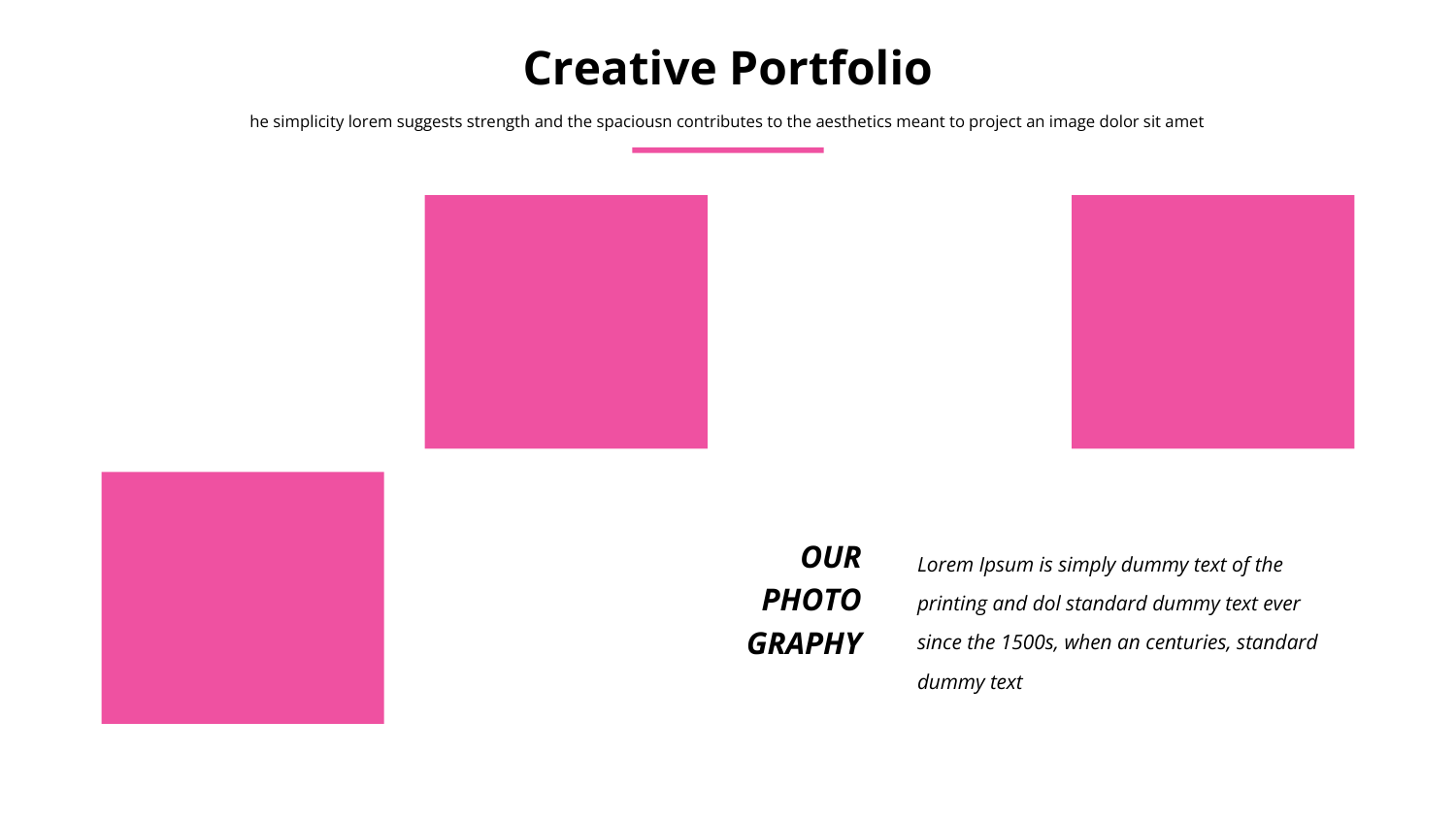

Creative Portfolio
he simplicity lorem suggests strength and the spaciousn contributes to the aesthetics meant to project an image dolor sit amet

OUR
PHOTO
GRAPHY
Lorem Ipsum is simply dummy text of the printing and dol standard dummy text ever since the 1500s, when an centuries, standard dummy text